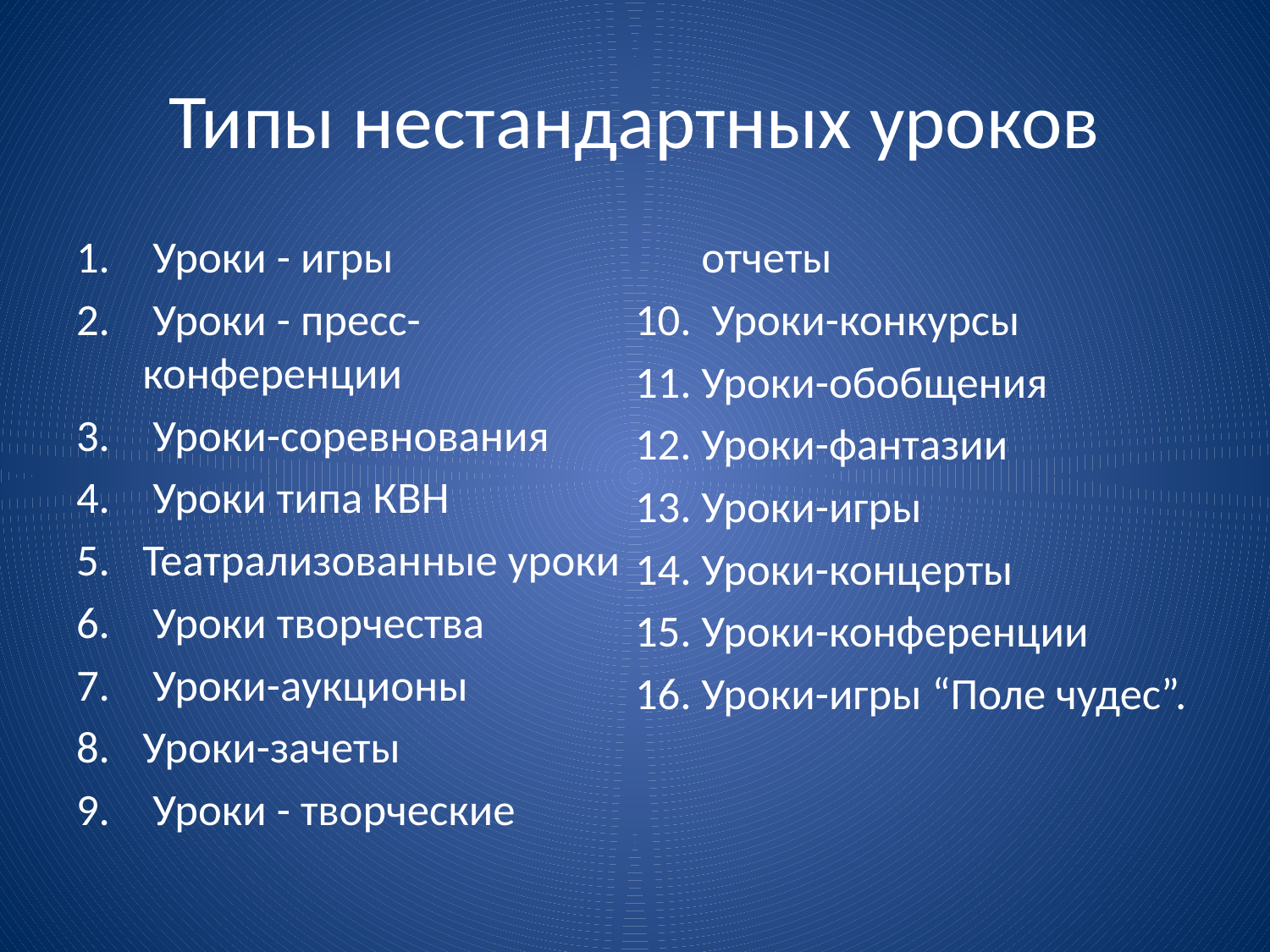

# Типы нестандартных уроков
 Уроки - игры
 Уроки - пресс-конференции
 Уроки-соревнования
 Уроки типа КВН
Театрализованные уроки
 Уроки творчества
 Уроки-аукционы
Уроки-зачеты
 Уроки - творческие отчеты
 Уроки-конкурсы
Уроки-обобщения
Уроки-фантазии
Уроки-игры
Уроки-концерты
Уроки-конференции
Уроки-игры “Поле чудес”.